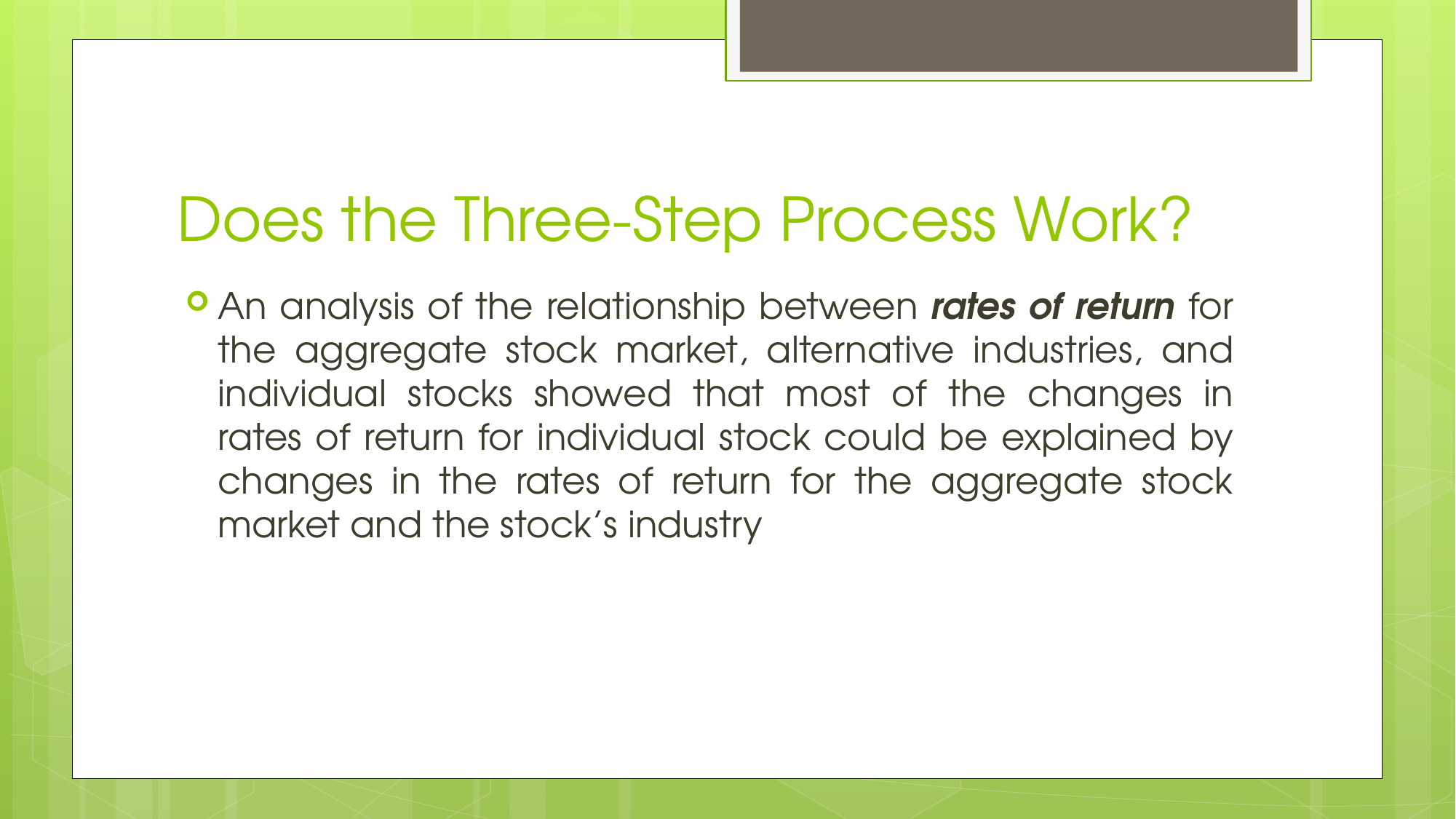

# Does the Three-Step Process Work?
An analysis of the relationship between rates of return for the aggregate stock market, alternative industries, and individual stocks showed that most of the changes in rates of return for individual stock could be explained by changes in the rates of return for the aggregate stock market and the stock’s industry